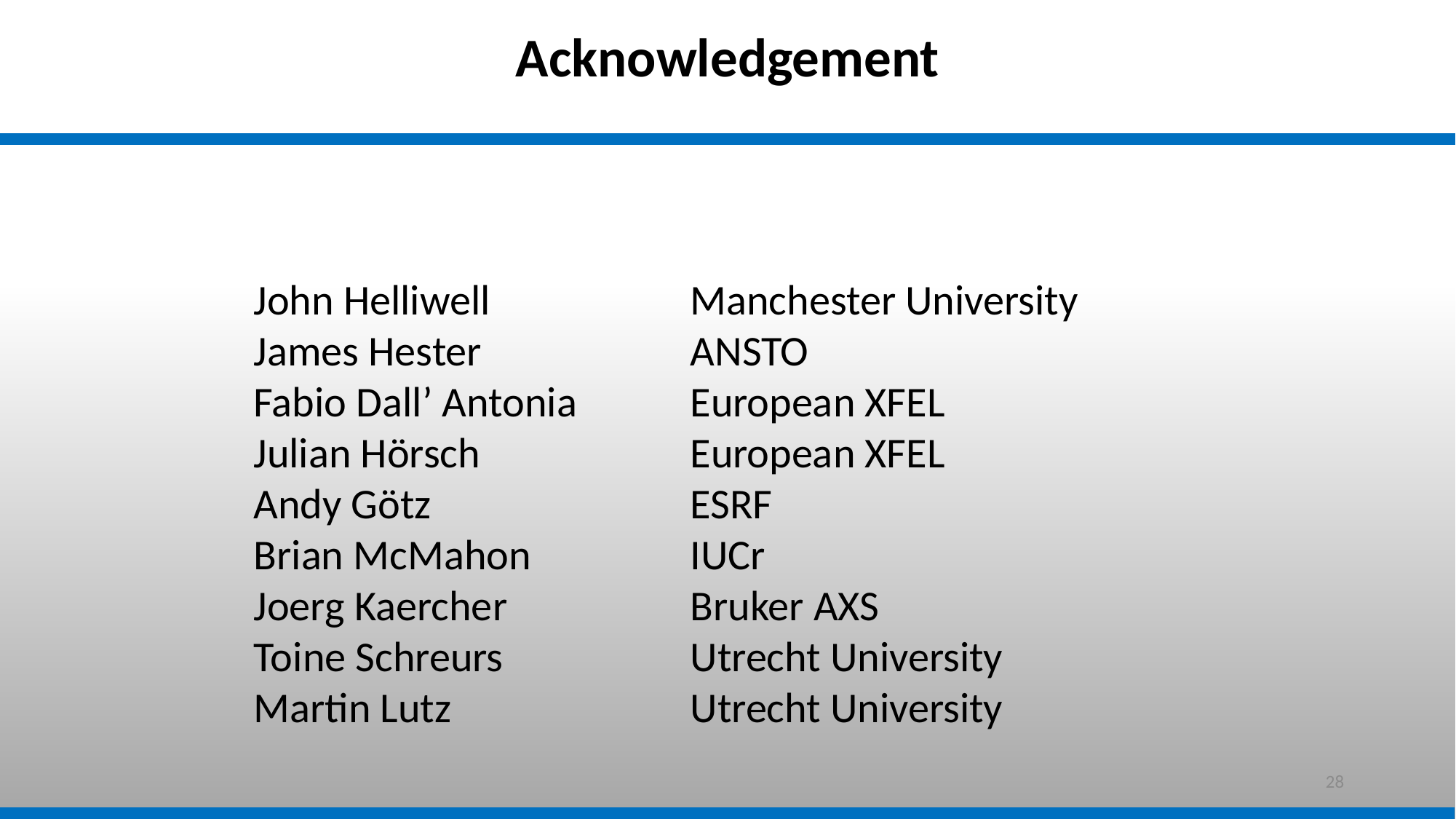

Acknowledgement

John Helliwell 		Manchester University
James Hester 		ANSTO
Fabio Dall’ Antonia 	European XFEL
Julian Hörsch 		European XFEL
Andy Götz			ESRF
Brian McMahon		IUCr
Joerg Kaercher 		Bruker AXS
Toine Schreurs		Utrecht University
Martin Lutz			Utrecht University

28